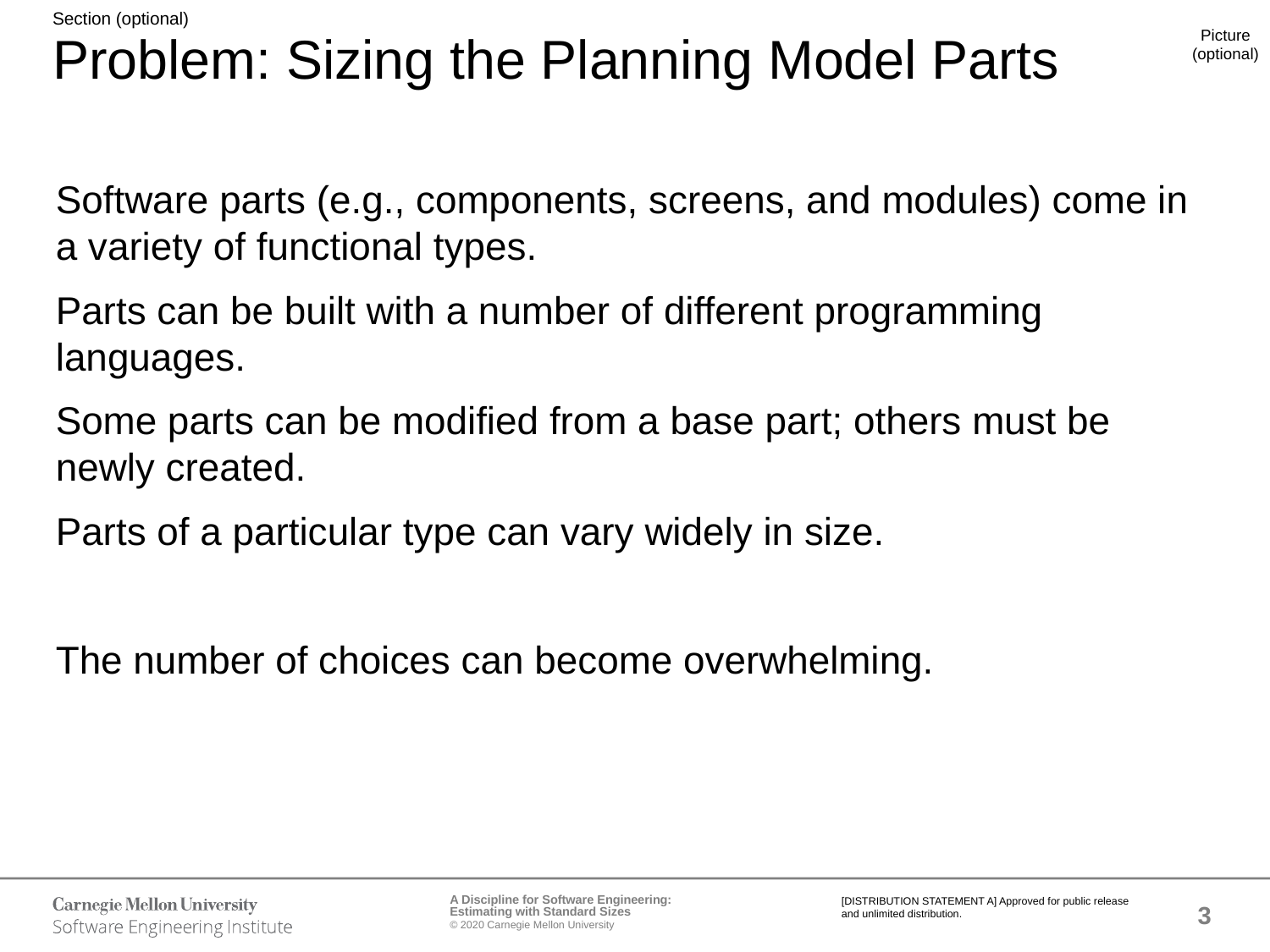

# Problem: Sizing the Planning Model Parts
Software parts (e.g., components, screens, and modules) come in a variety of functional types.
Parts can be built with a number of different programming languages.
Some parts can be modified from a base part; others must be newly created.
Parts of a particular type can vary widely in size.

The number of choices can become overwhelming.